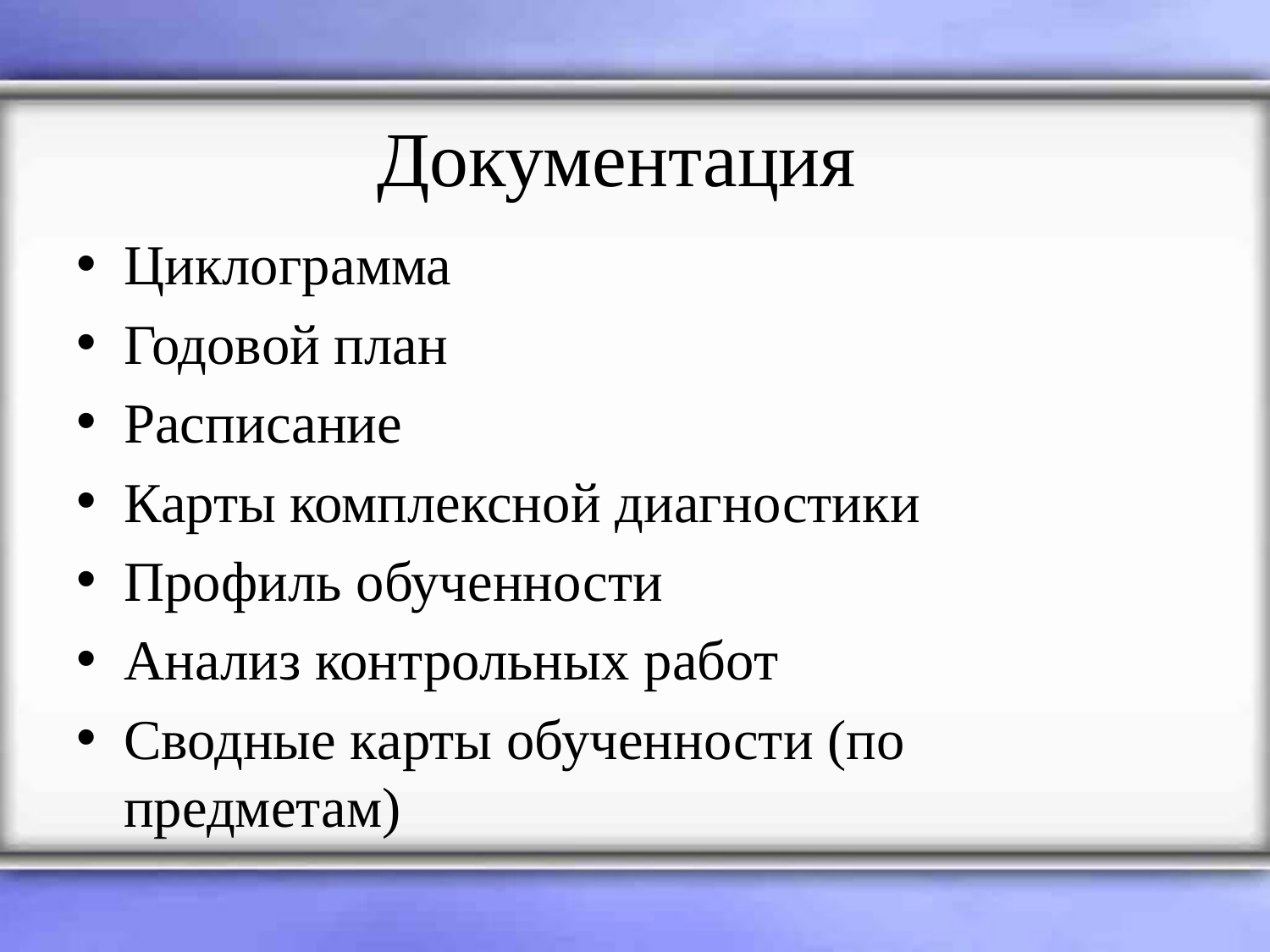

# Документация
Циклограмма
Годовой план
Расписание
Карты комплексной диагностики
Профиль обученности
Анализ контрольных работ
Сводные карты обученности (по предметам)